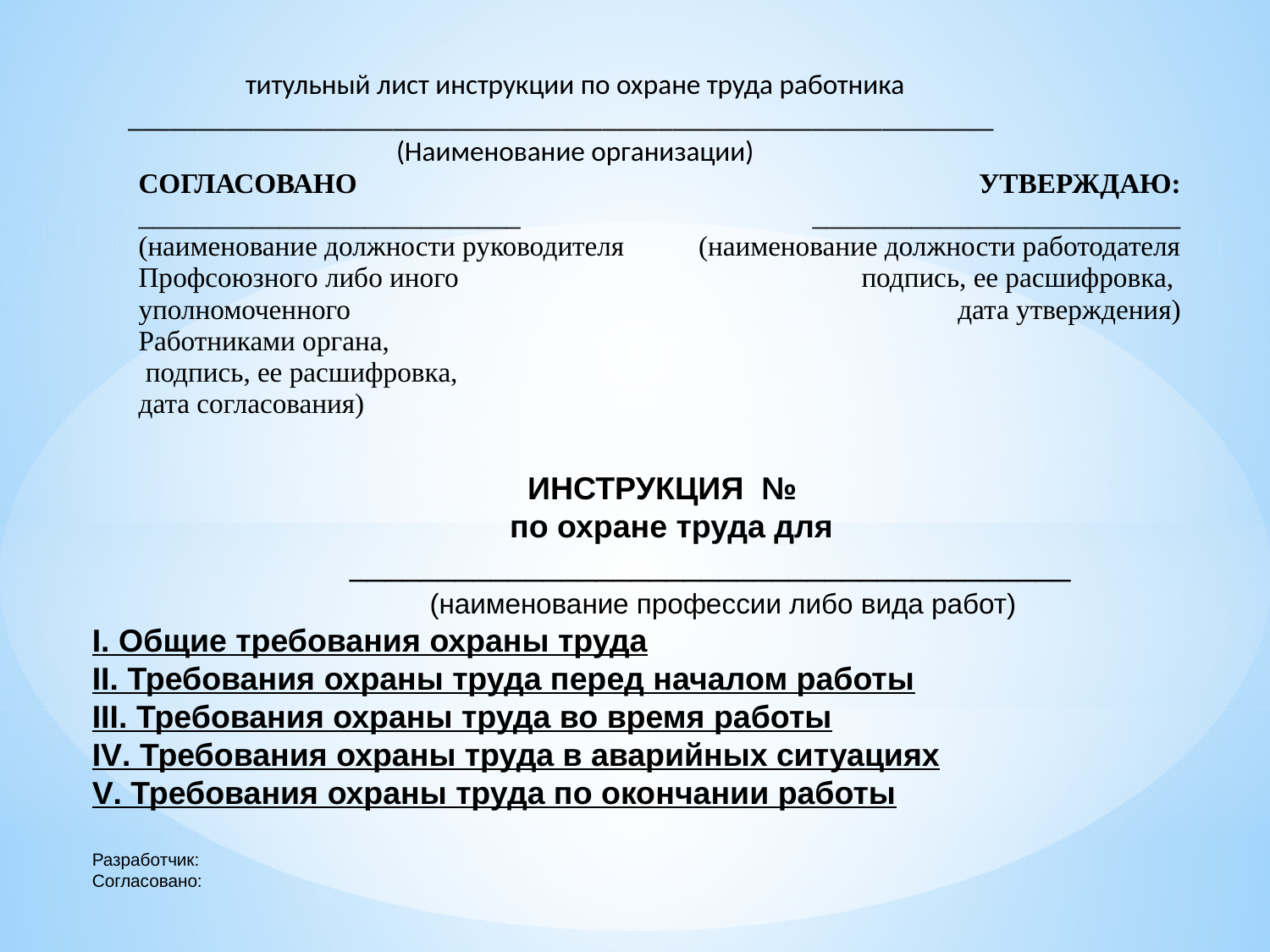

титульный лист инструкции по охране труда работника
 ______________________________________________________________
(Наименование организации)
| СОГЛАСОВАНО \_\_\_\_\_\_\_\_\_\_\_\_\_\_\_\_\_\_\_\_\_\_\_\_\_\_\_ (наименование должности руководителя Профсоюзного либо иного уполномоченного Работниками органа, подпись, ее расшифровка, дата согласования) | УТВЕРЖДАЮ: \_\_\_\_\_\_\_\_\_\_\_\_\_\_\_\_\_\_\_\_\_\_\_\_\_\_ (наименование должности работодателя подпись, ее расшифровка, дата утверждения) |
| --- | --- |

                                                 ИНСТРУКЦИЯ  №
                                               по охране труда для
                             _________________________________________
                                      (наименование профессии либо вида работ)
I. Общие требования охраны труда
II. Требования охраны труда перед началом работы
III. Требования охраны труда во время работы
IV. Требования охраны труда в аварийных ситуациях
V. Требования охраны труда по окончании работы

Разработчик:
Согласовано: